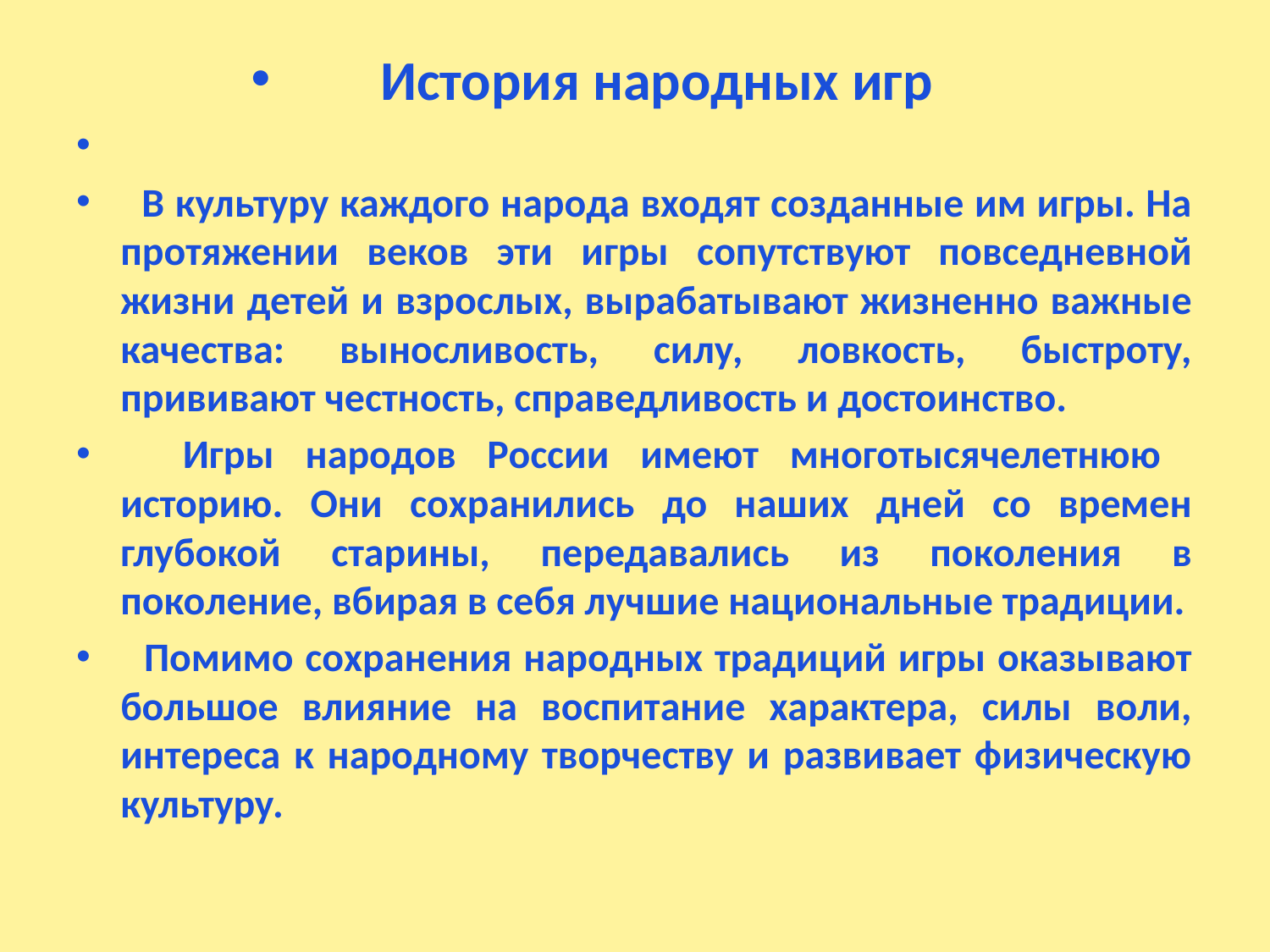

#
История народных игр

  В культуру каждого народа входят созданные им игры. На протяжении веков эти игры сопутствуют повседневной жизни детей и взрослых, вырабатывают жизненно важные качества: выносливость, силу, ловкость, быстроту, прививают честность, справедливость и достоинство.
  Игры народов России имеют многотысячелетнюю  историю. Они сохранились до наших дней со времен глубокой старины, передавались из поколения в поколение, вбирая в себя лучшие национальные традиции.
  Помимо сохранения народных традиций игры оказывают большое влияние на воспитание характера, силы воли, интереса к народному творчеству и развивает физическую культуру.